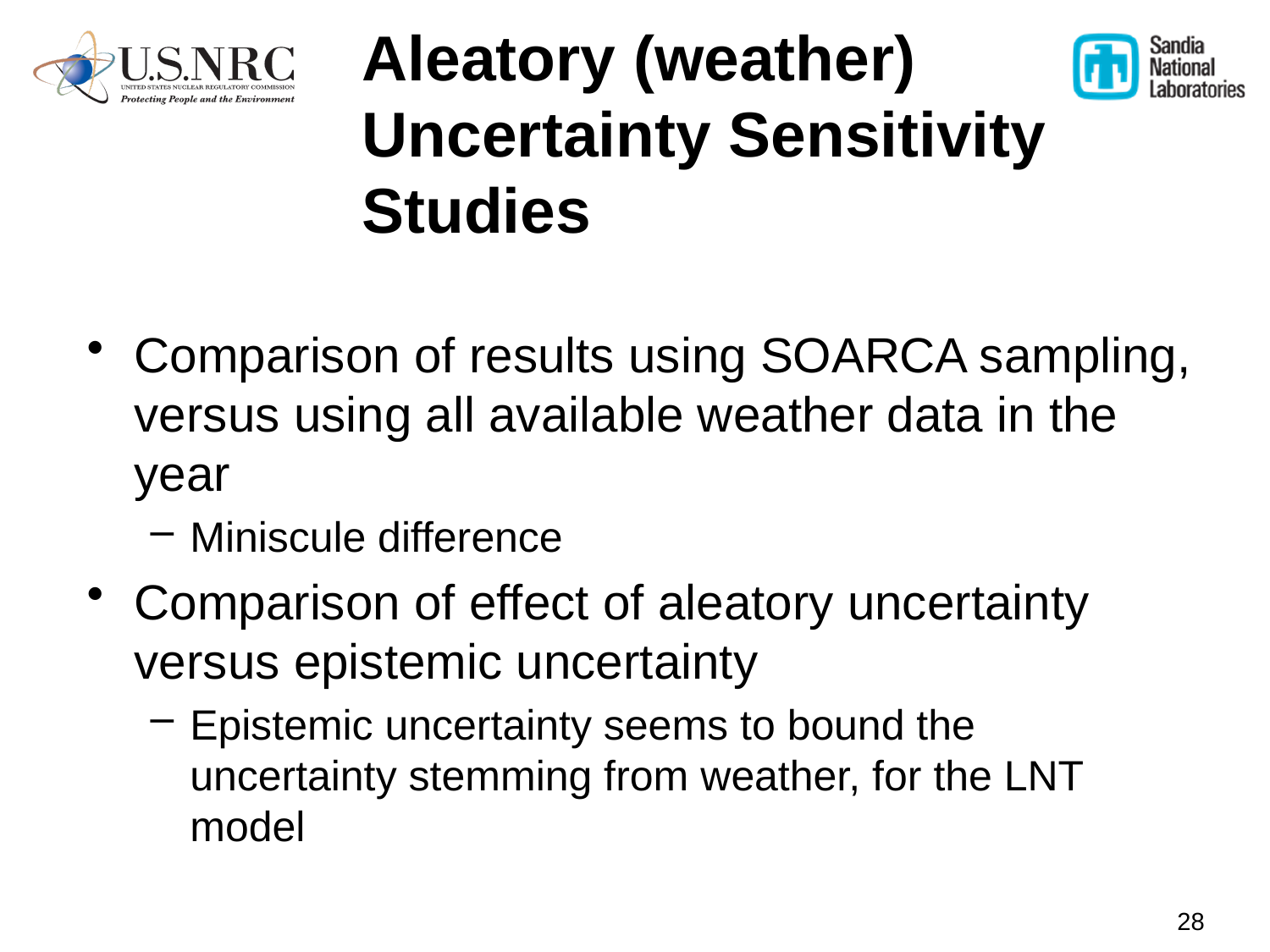

# Aleatory (weather) Uncertainty Sensitivity Studies
Comparison of results using SOARCA sampling, versus using all available weather data in the year
Miniscule difference
Comparison of effect of aleatory uncertainty versus epistemic uncertainty
Epistemic uncertainty seems to bound the uncertainty stemming from weather, for the LNT model
28